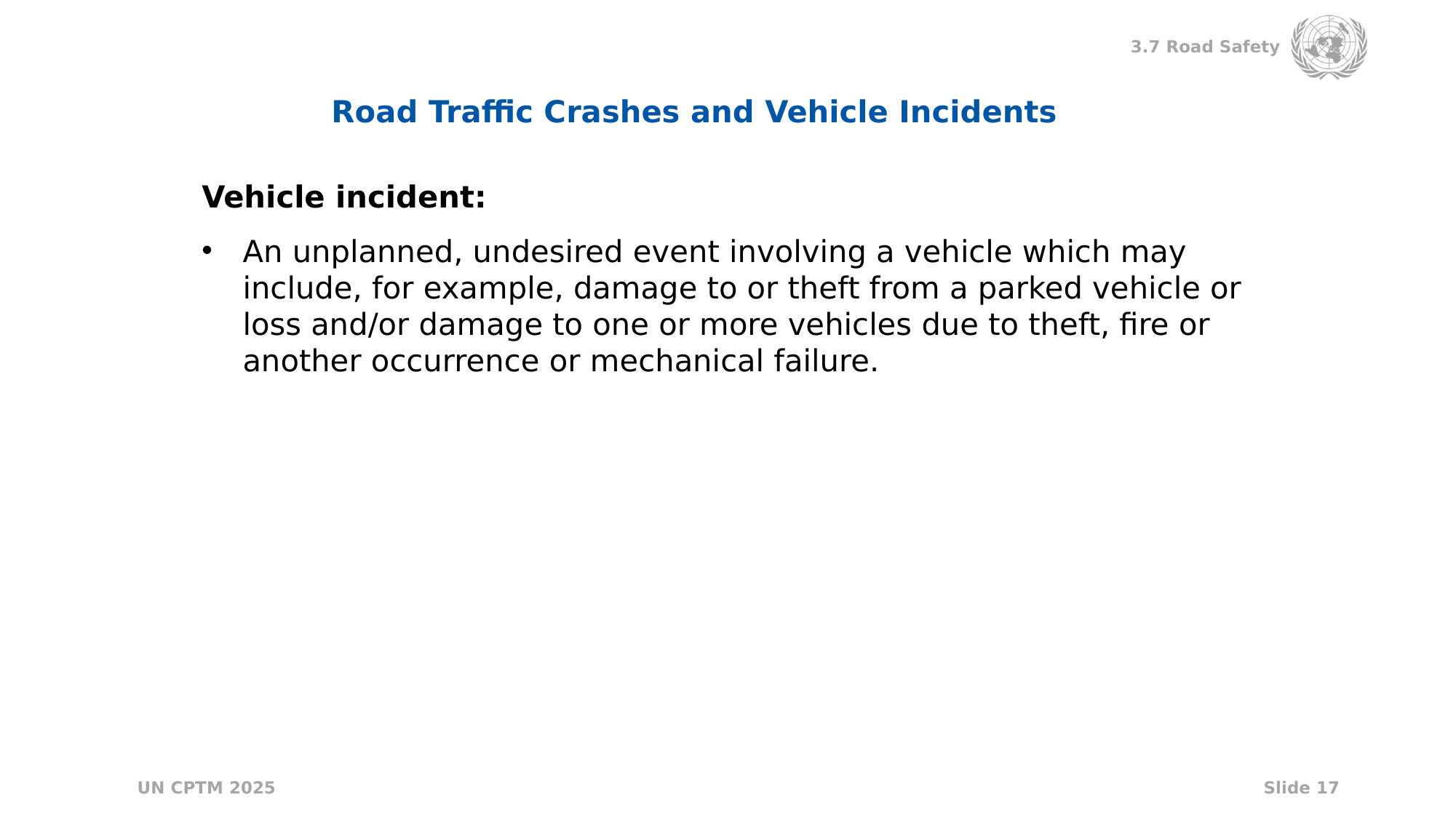

Road Traffic Crashes and Vehicle Incidents
Vehicle incident:
An unplanned, undesired event involving a vehicle which may include, for example, damage to or theft from a parked vehicle or loss and/or damage to one or more vehicles due to theft, fire or another occurrence or mechanical failure.